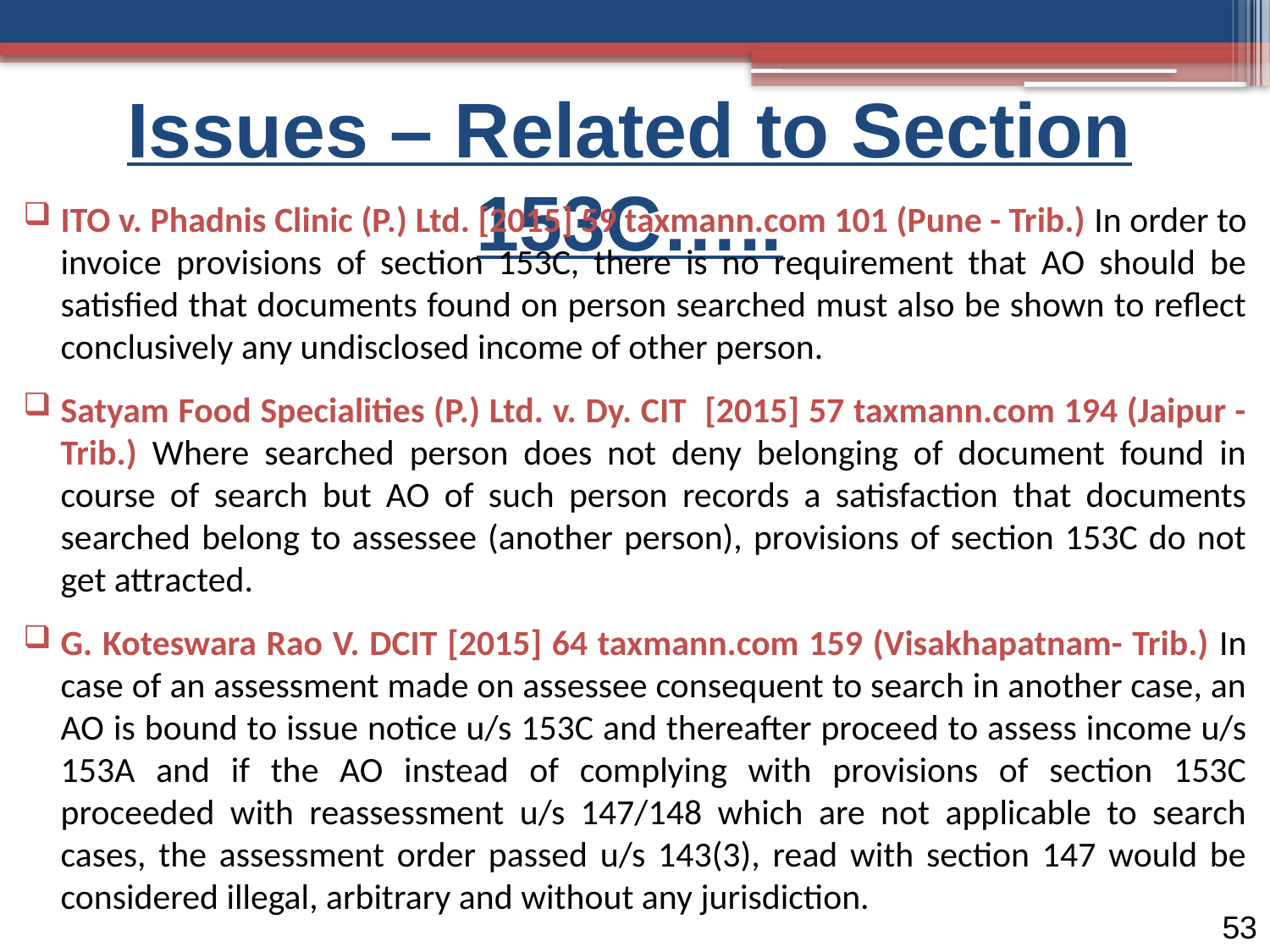

Issues – Related to Section 153C…..
ITO v. Phadnis Clinic (P.) Ltd. [2015] 59 taxmann.com 101 (Pune - Trib.) In order to invoice provisions of section 153C, there is no requirement that AO should be satisfied that documents found on person searched must also be shown to reflect conclusively any undisclosed income of other person.
Satyam Food Specialities (P.) Ltd. v. Dy. CIT  [2015] 57 taxmann.com 194 (Jaipur - Trib.) Where searched person does not deny belonging of document found in course of search but AO of such person records a satisfaction that documents searched belong to assessee (another person), provisions of section 153C do not get attracted.
G. Koteswara Rao V. DCIT [2015] 64 taxmann.com 159 (Visakhapatnam- Trib.) In case of an assessment made on assessee consequent to search in another case, an AO is bound to issue notice u/s 153C and thereafter proceed to assess income u/s 153A and if the AO instead of complying with provisions of section 153C proceeded with reassessment u/s 147/148 which are not applicable to search cases, the assessment order passed u/s 143(3), read with section 147 would be considered illegal, arbitrary and without any jurisdiction.
53